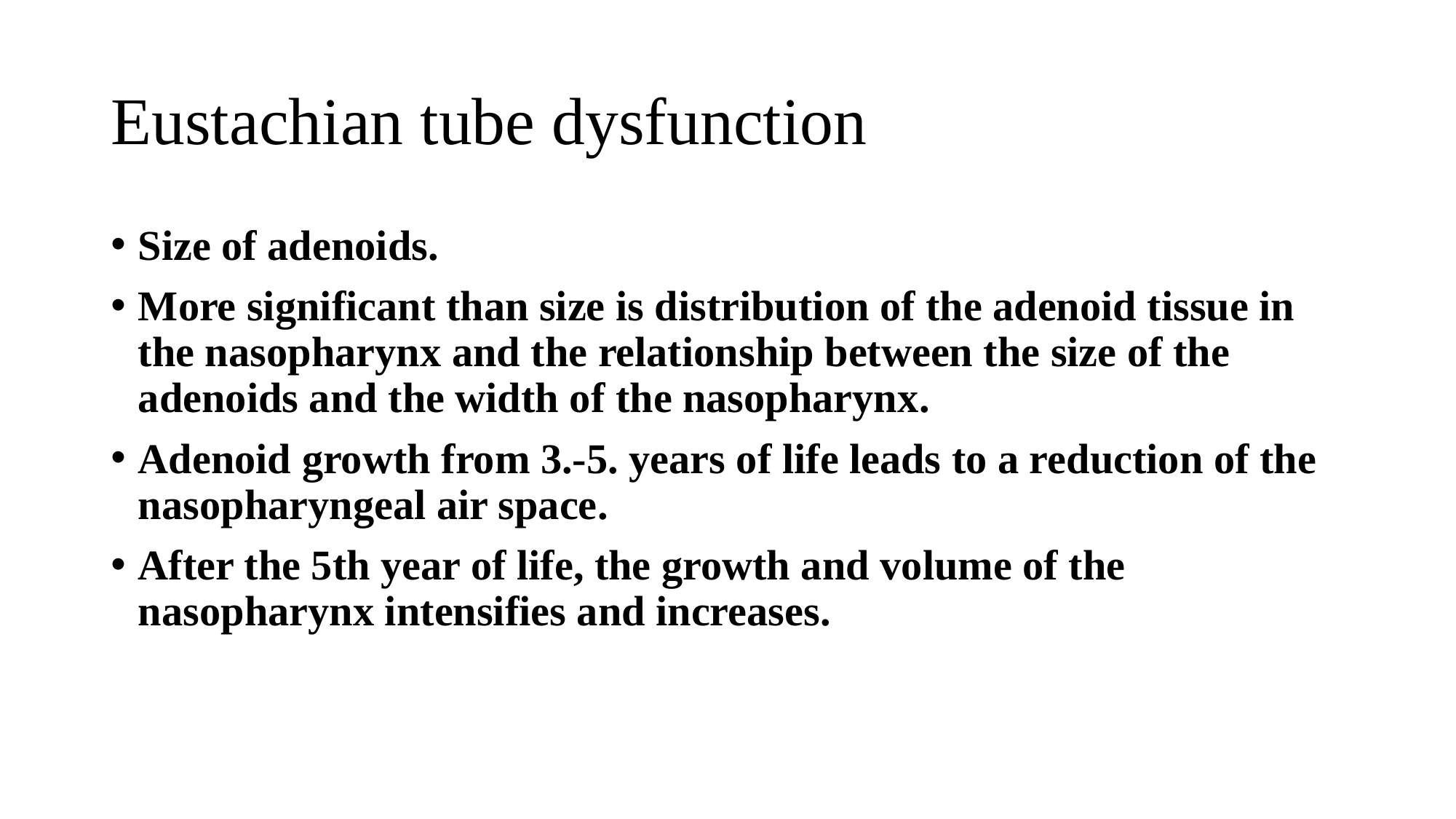

# Eustachian tube dysfunction
Size of adenoids.
More significant than size is distribution of the adenoid tissue in the nasopharynx and the relationship between the size of the adenoids and the width of the nasopharynx.
Adenoid growth from 3.-5. years of life leads to a reduction of the nasopharyngeal air space.
After the 5th year of life, the growth and volume of the nasopharynx intensifies and increases.